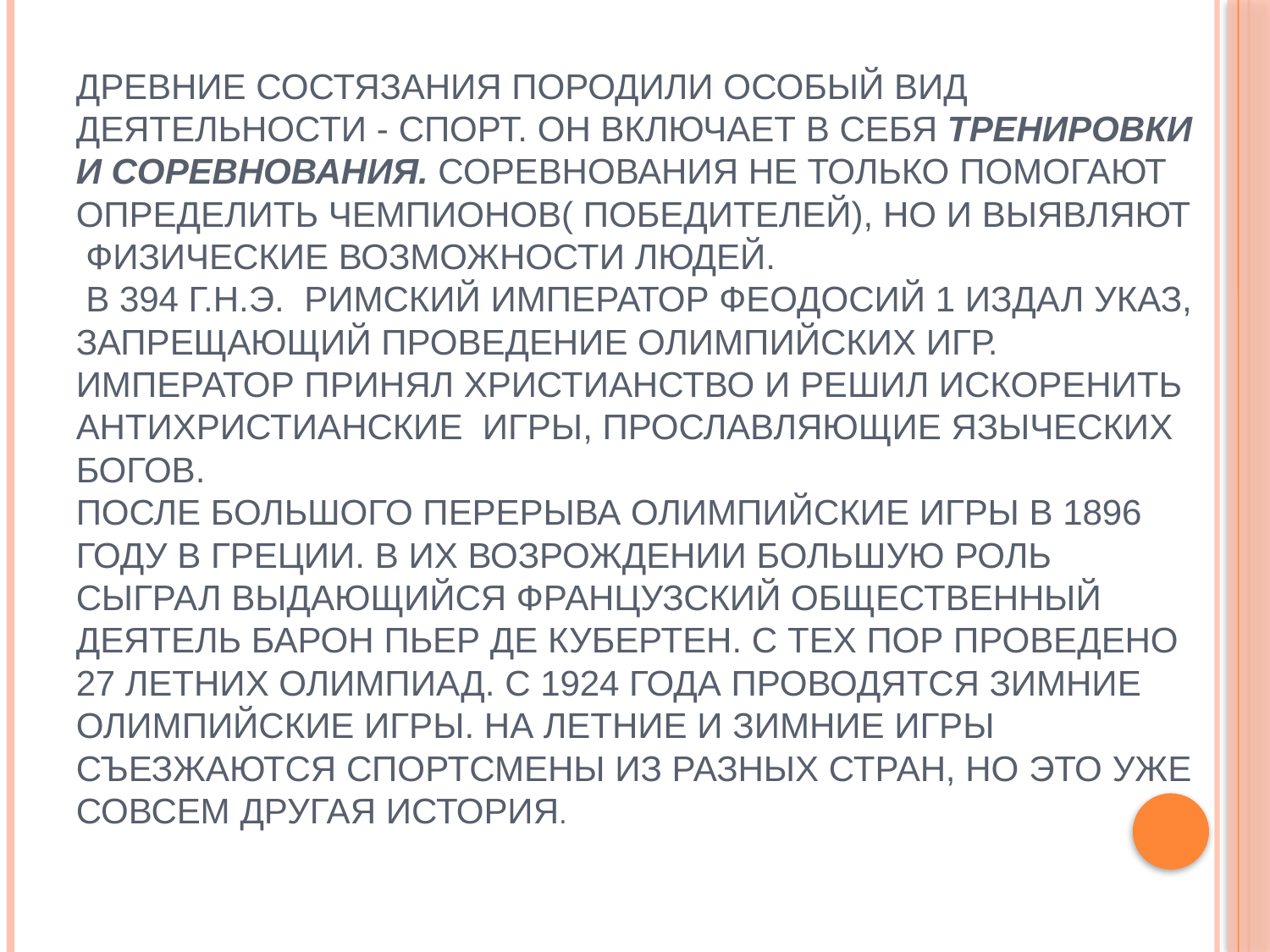

# Древние состязания породили особый вид деятельности - спорт. Он включает в себя тренировки и соревнования. Соревнования не только помогают определить чемпионов( победителей), но и выявляют  физические возможности людей. В 394 г.н.э.  Римский император Феодосий 1 издал указ, запрещающий проведение Олимпийских игр. Император принял христианство и решил искоренить антихристианские  игры, прославляющие языческих богов. После большого перерыва Олимпийские игры в 1896 году в Греции. В их возрождении большую роль сыграл выдающийся французский общественный деятель барон Пьер де Кубертен. С тех пор проведено 27 летних Олимпиад. С 1924 года проводятся зимние Олимпийские игры. На летние и зимние игры съезжаются спортсмены из разных стран, но это уже совсем другая история.